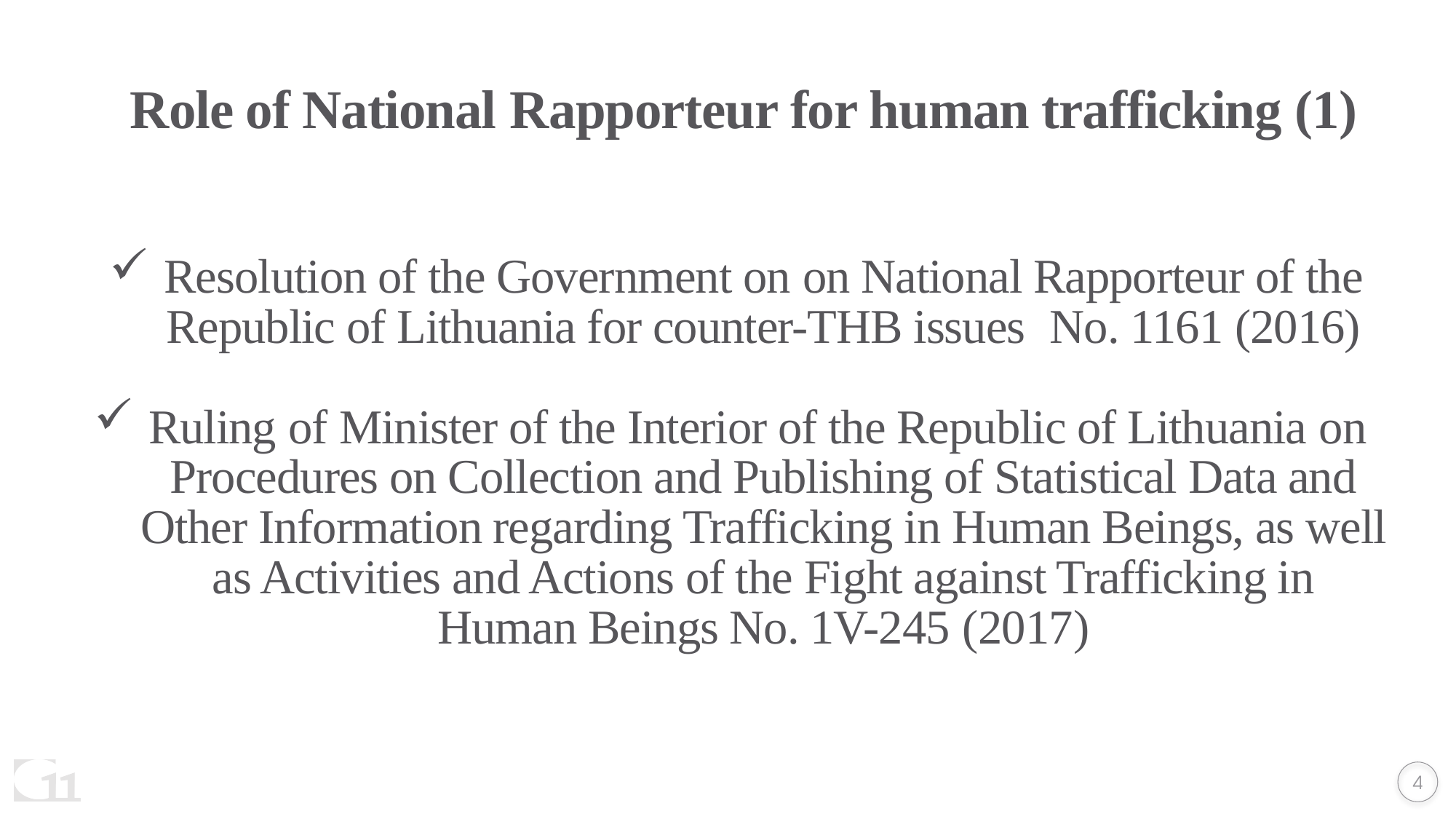

# Role of National Rapporteur for human trafficking (1)
Resolution of the Government on on National Rapporteur of the Republic of Lithuania for counter-THB issues  No. 1161 (2016)

Ruling of Minister of the Interior of the Republic of Lithuania on  Procedures on Collection and Publishing of Statistical Data and Other Information regarding Trafficking in Human Beings, as well as Activities and Actions of the Fight against Trafficking in Human Beings No. 1V-245 (2017)